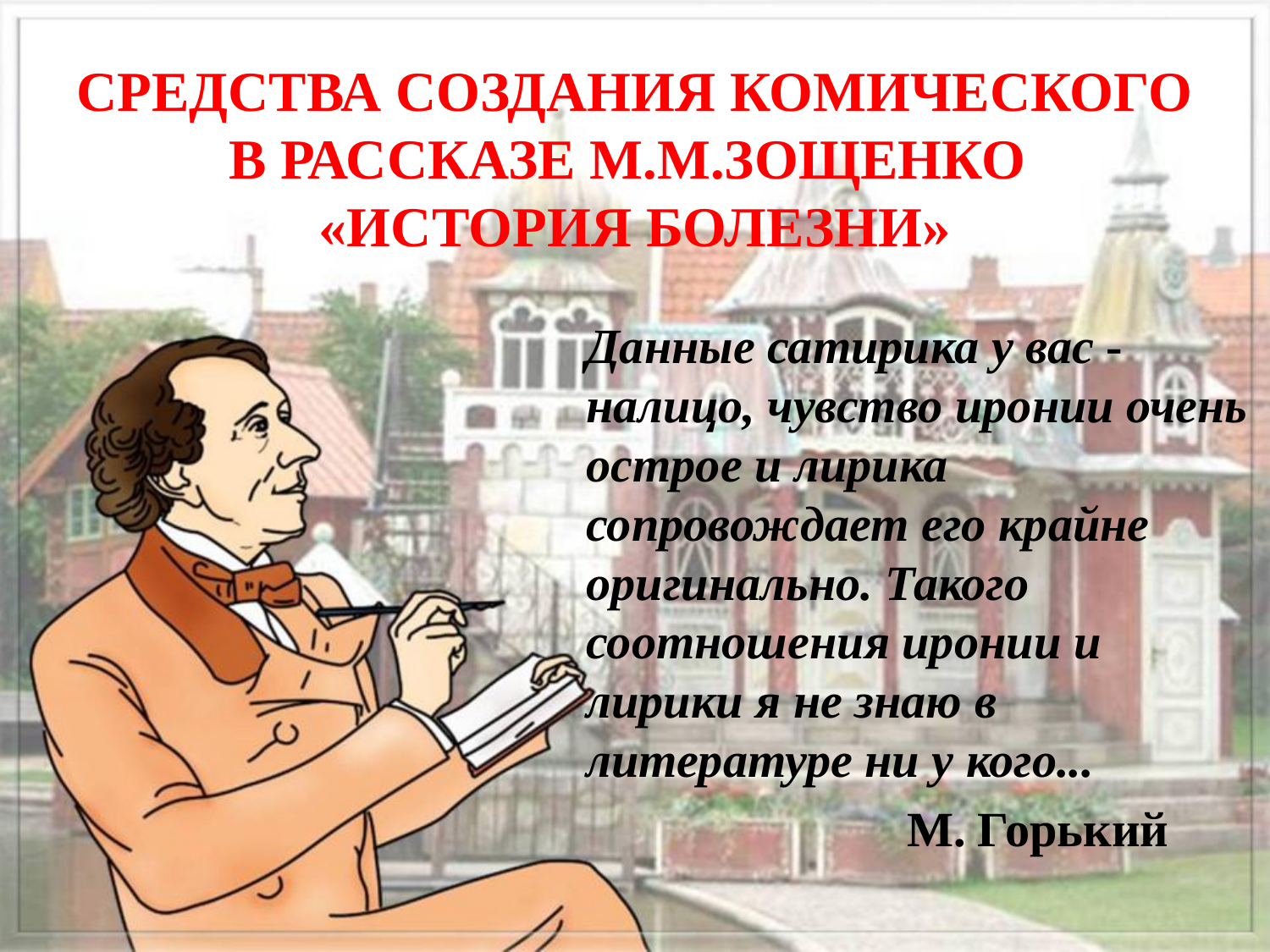

# СРЕДСТВА СОЗДАНИЯ КОМИЧЕСКОГО В РАССКАЗЕ М.М.ЗОЩЕНКО «ИСТОРИЯ БОЛЕЗНИ»
	Данные сатирика у вас - налицо, чувство иронии очень острое и лирика сопровождает его крайне оригинально. Такого соотношения иронии и лирики я не знаю в литературе ни у кого...
                              М. Горький